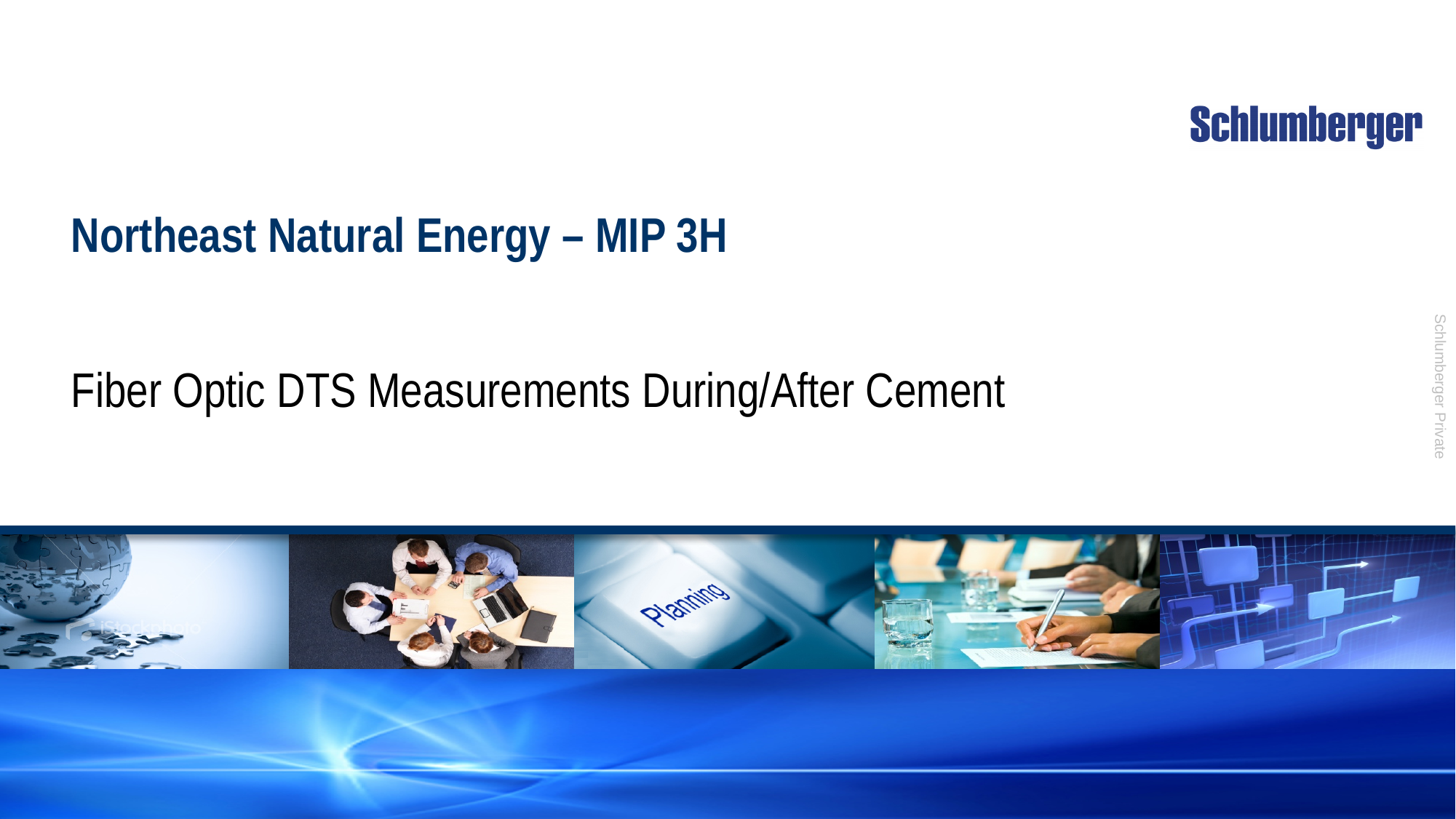

# Northeast Natural Energy – MIP 3H
Fiber Optic DTS Measurements During/After Cement